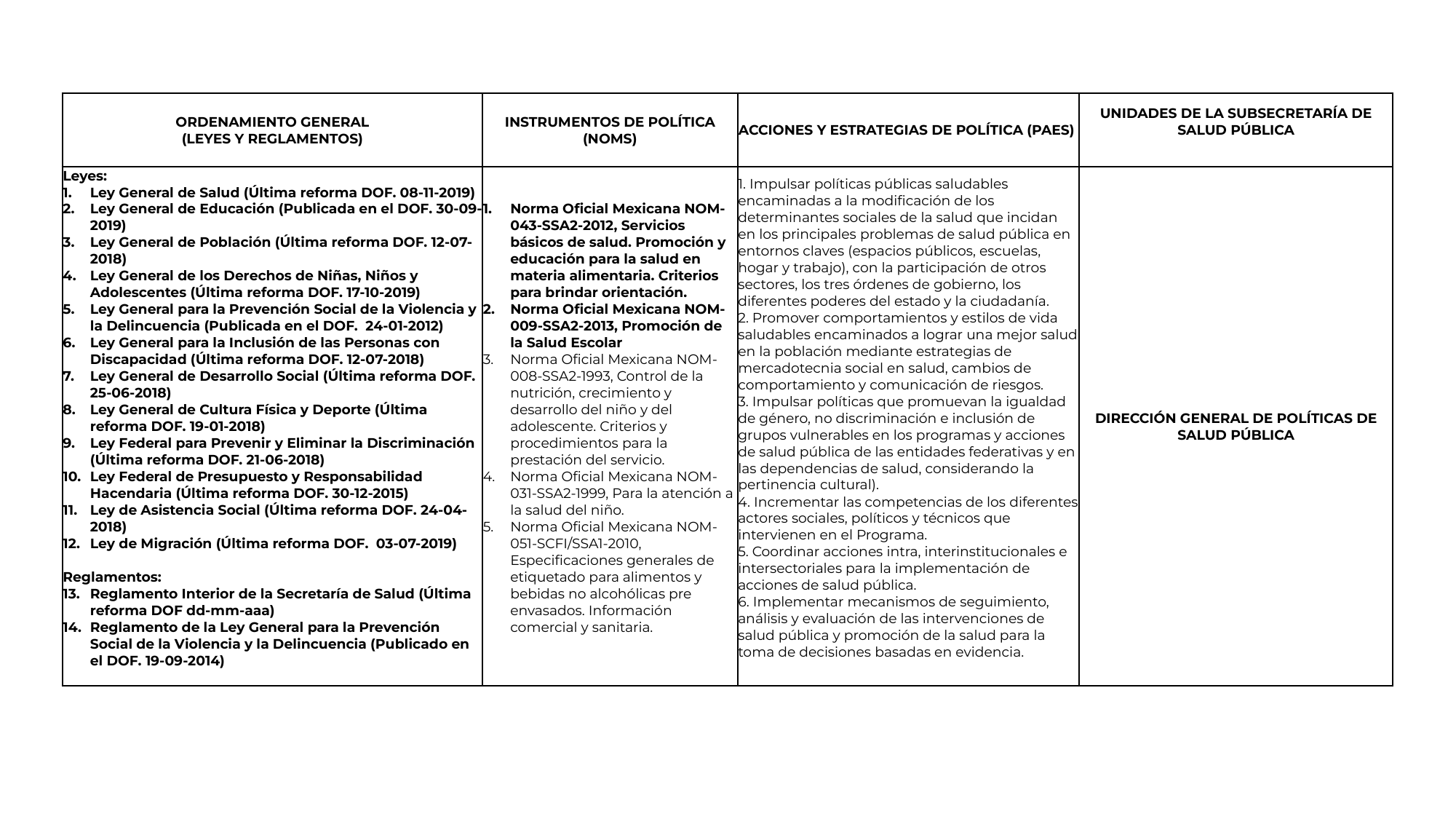

| ORDENAMIENTO GENERAL (LEYES Y REGLAMENTOS) | INSTRUMENTOS DE POLÍTICA (NOMS) | ACCIONES Y ESTRATEGIAS DE POLÍTICA (PAES) | UNIDADES DE LA SUBSECRETARÍA DE SALUD PÚBLICA |
| --- | --- | --- | --- |
| Leyes: Ley General de Salud (Última reforma DOF. 08-11-2019) Ley General de Educación (Publicada en el DOF. 30-09-2019) Ley General de Población (Última reforma DOF. 12-07-2018) Ley General de los Derechos de Niñas, Niños y Adolescentes (Última reforma DOF. 17-10-2019) Ley General para la Prevención Social de la Violencia y la Delincuencia (Publicada en el DOF. 24-01-2012) Ley General para la Inclusión de las Personas con Discapacidad (Última reforma DOF. 12-07-2018) Ley General de Desarrollo Social (Última reforma DOF. 25-06-2018) Ley General de Cultura Física y Deporte (Última reforma DOF. 19-01-2018) Ley Federal para Prevenir y Eliminar la Discriminación (Última reforma DOF. 21-06-2018) Ley Federal de Presupuesto y Responsabilidad Hacendaria (Última reforma DOF. 30-12-2015) Ley de Asistencia Social (Última reforma DOF. 24-04-2018) Ley de Migración (Última reforma DOF. 03-07-2019) Reglamentos: Reglamento Interior de la Secretaría de Salud (Última reforma DOF dd-mm-aaa) Reglamento de la Ley General para la Prevención Social de la Violencia y la Delincuencia (Publicado en el DOF. 19-09-2014) | Norma Oficial Mexicana NOM-043-SSA2-2012, Servicios básicos de salud. Promoción y educación para la salud en materia alimentaria. Criterios para brindar orientación. Norma Oficial Mexicana NOM-009-SSA2-2013, Promoción de la Salud Escolar Norma Oficial Mexicana NOM-008-SSA2-1993, Control de la nutrición, crecimiento y desarrollo del niño y del adolescente. Criterios y procedimientos para la prestación del servicio. Norma Oficial Mexicana NOM-031-SSA2-1999, Para la atención a la salud del niño. Norma Oficial Mexicana NOM-051-SCFI/SSA1-2010, Especificaciones generales de etiquetado para alimentos y bebidas no alcohólicas pre envasados. Información comercial y sanitaria. | 1. Impulsar políticas públicas saludables encaminadas a la modificación de los determinantes sociales de la salud que incidan en los principales problemas de salud pública en entornos claves (espacios públicos, escuelas, hogar y trabajo), con la participación de otros sectores, los tres órdenes de gobierno, los diferentes poderes del estado y la ciudadanía. 2. Promover comportamientos y estilos de vida saludables encaminados a lograr una mejor salud en la población mediante estrategias de mercadotecnia social en salud, cambios de comportamiento y comunicación de riesgos. 3. Impulsar políticas que promuevan la igualdad de género, no discriminación e inclusión de grupos vulnerables en los programas y acciones de salud pública de las entidades federativas y en las dependencias de salud, considerando la pertinencia cultural). 4. Incrementar las competencias de los diferentes actores sociales, políticos y técnicos que intervienen en el Programa. 5. Coordinar acciones intra, interinstitucionales e intersectoriales para la implementación de acciones de salud pública. 6. Implementar mecanismos de seguimiento, análisis y evaluación de las intervenciones de salud pública y promoción de la salud para la toma de decisiones basadas en evidencia. | DIRECCIÓN GENERAL DE POLÍTICAS DE SALUD PÚBLICA |